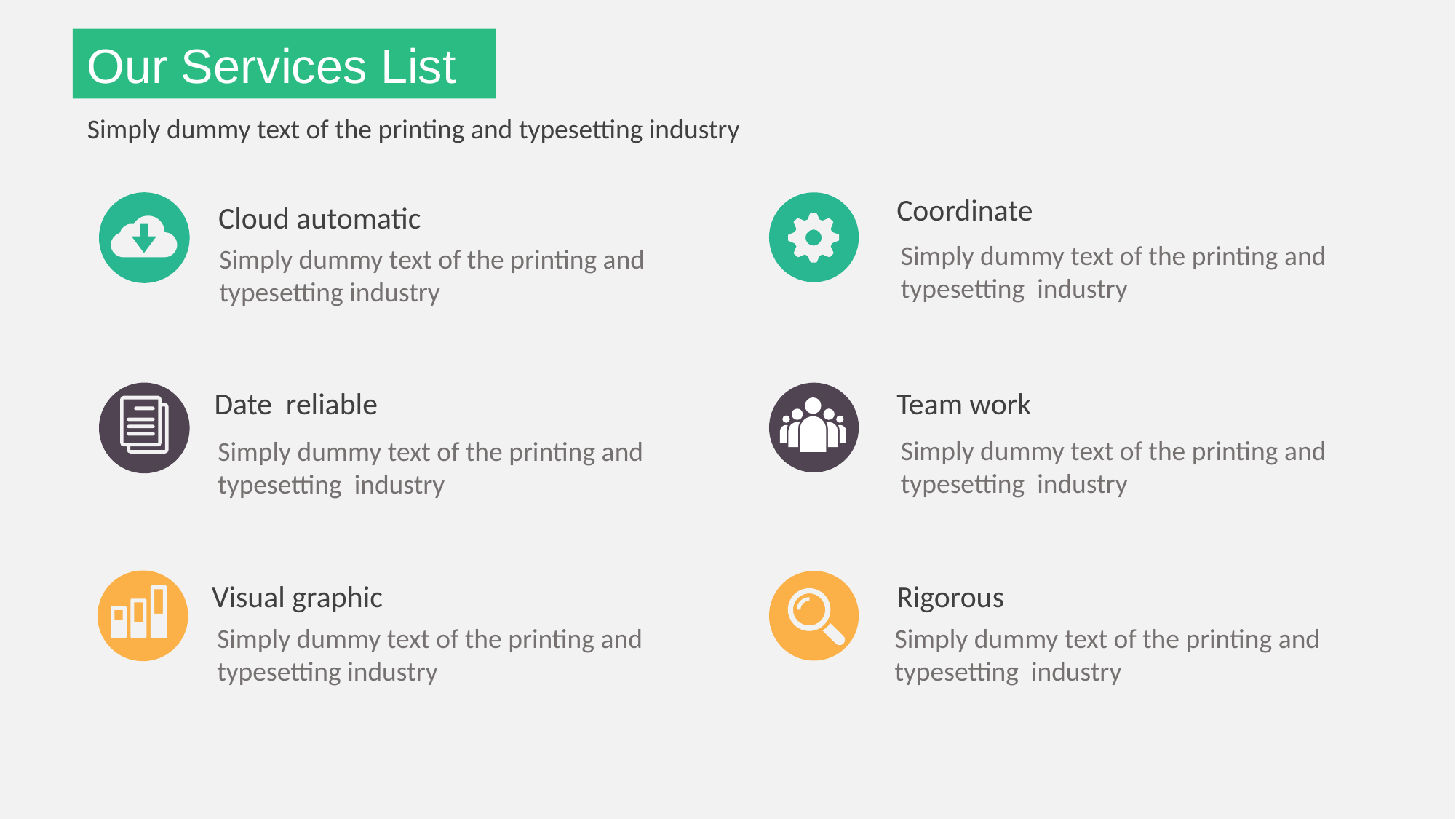

Our Services List
Simply dummy text of the printing and typesetting industry
Coordinate
Simply dummy text of the printing and typesetting  industry

Cloud automatic
Simply dummy text of the printing and typesetting industry
Date  reliable
Simply dummy text of the printing and typesetting  industry
Team work
Simply dummy text of the printing and typesetting  industry

Visual graphic
Simply dummy text of the printing and typesetting industry
Rigorous
Simply dummy text of the printing and typesetting  industry